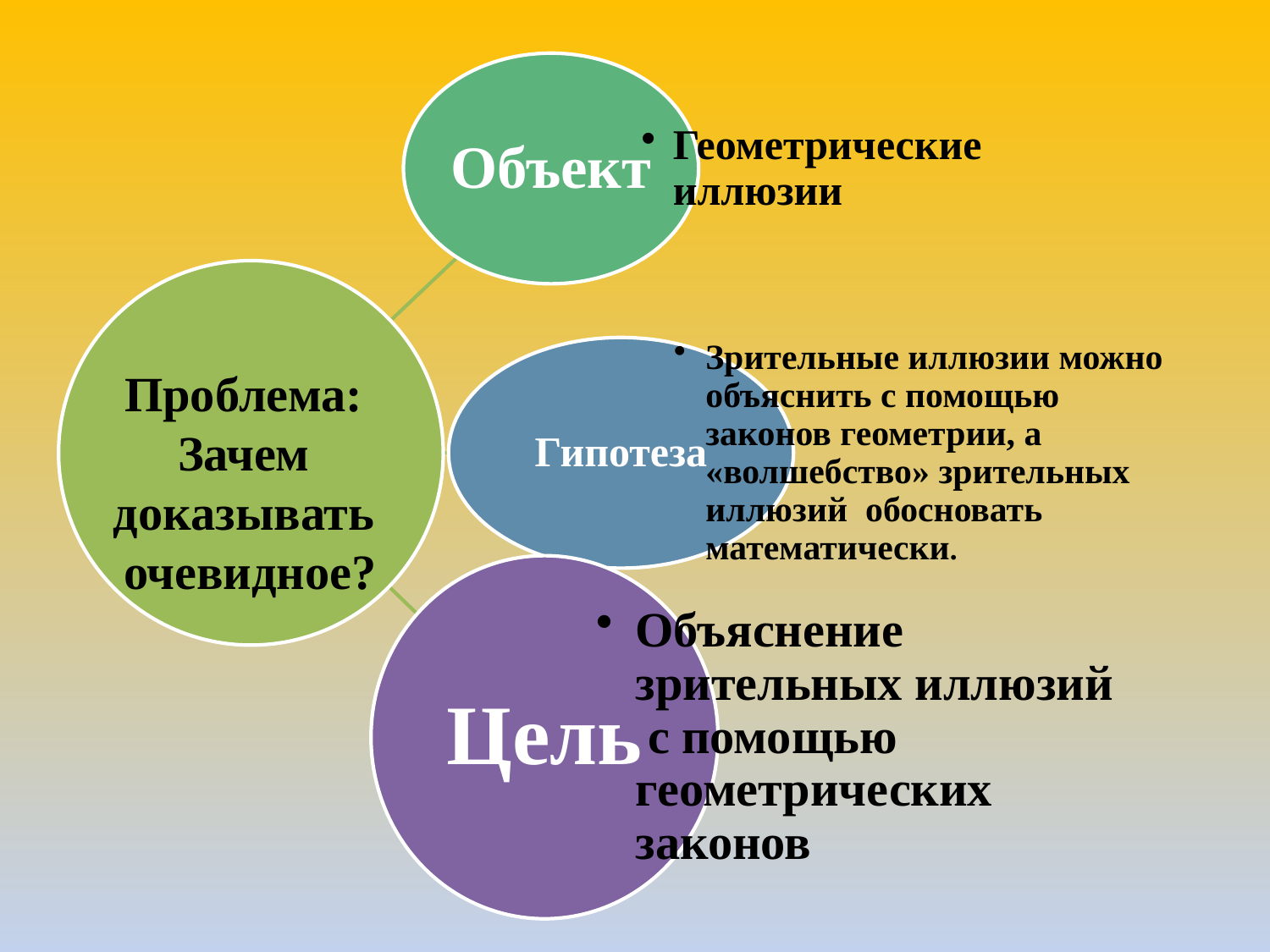

Объект
Геометрические  иллюзии
Гипотеза
Зрительные иллюзии можно объяснить с помощью законов геометрии, а «волшебство» зрительных иллюзий  обосновать математически.
Цель
Объяснение зрительных иллюзий  с помощью геометрических законов

Проблема:
Зачем  доказывать  очевидное?